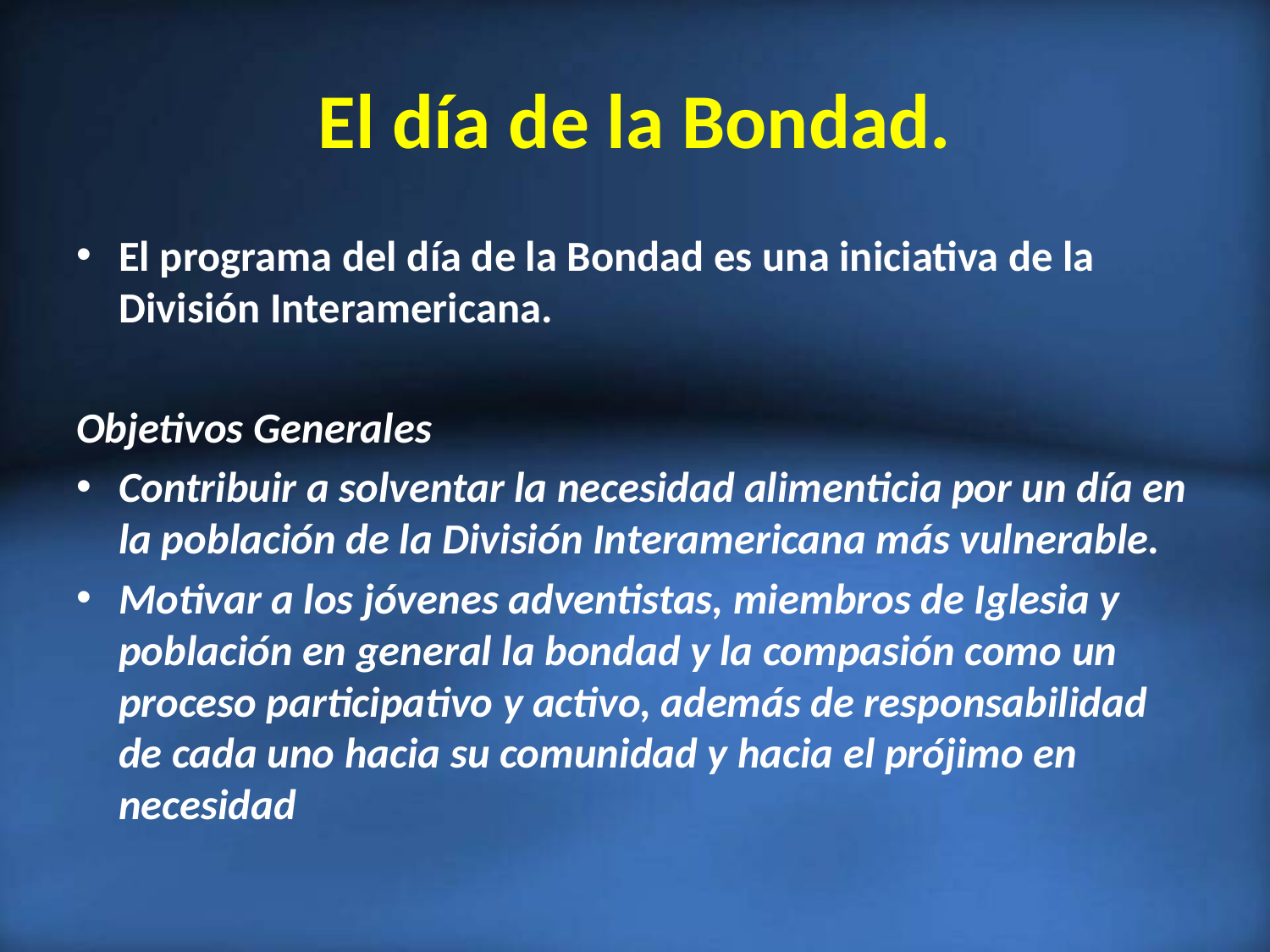

# El día de la Bondad.
El programa del día de la Bondad es una iniciativa de la División Interamericana.

Objetivos Generales
	Contribuir a solventar la necesidad alimenticia por un día en la población de la División Interamericana más vulnerable.
	Motivar a los jóvenes adventistas, miembros de Iglesia y población en general la bondad y la compasión como un proceso participativo y activo, además de responsabilidad de cada uno hacia su comunidad y hacia el prójimo en necesidad